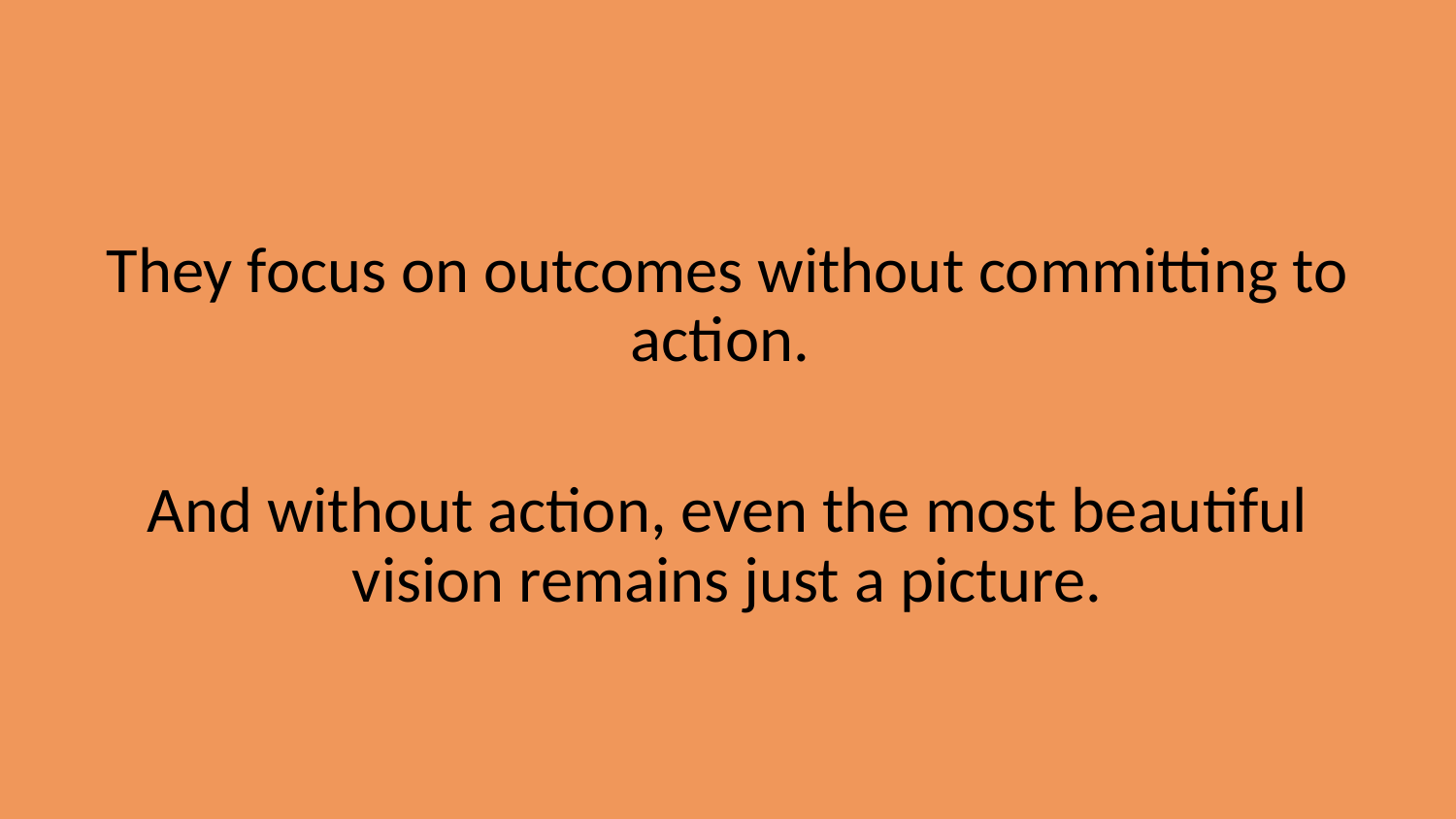

They focus on outcomes without committing to action.

And without action, even the most beautiful vision remains just a picture.